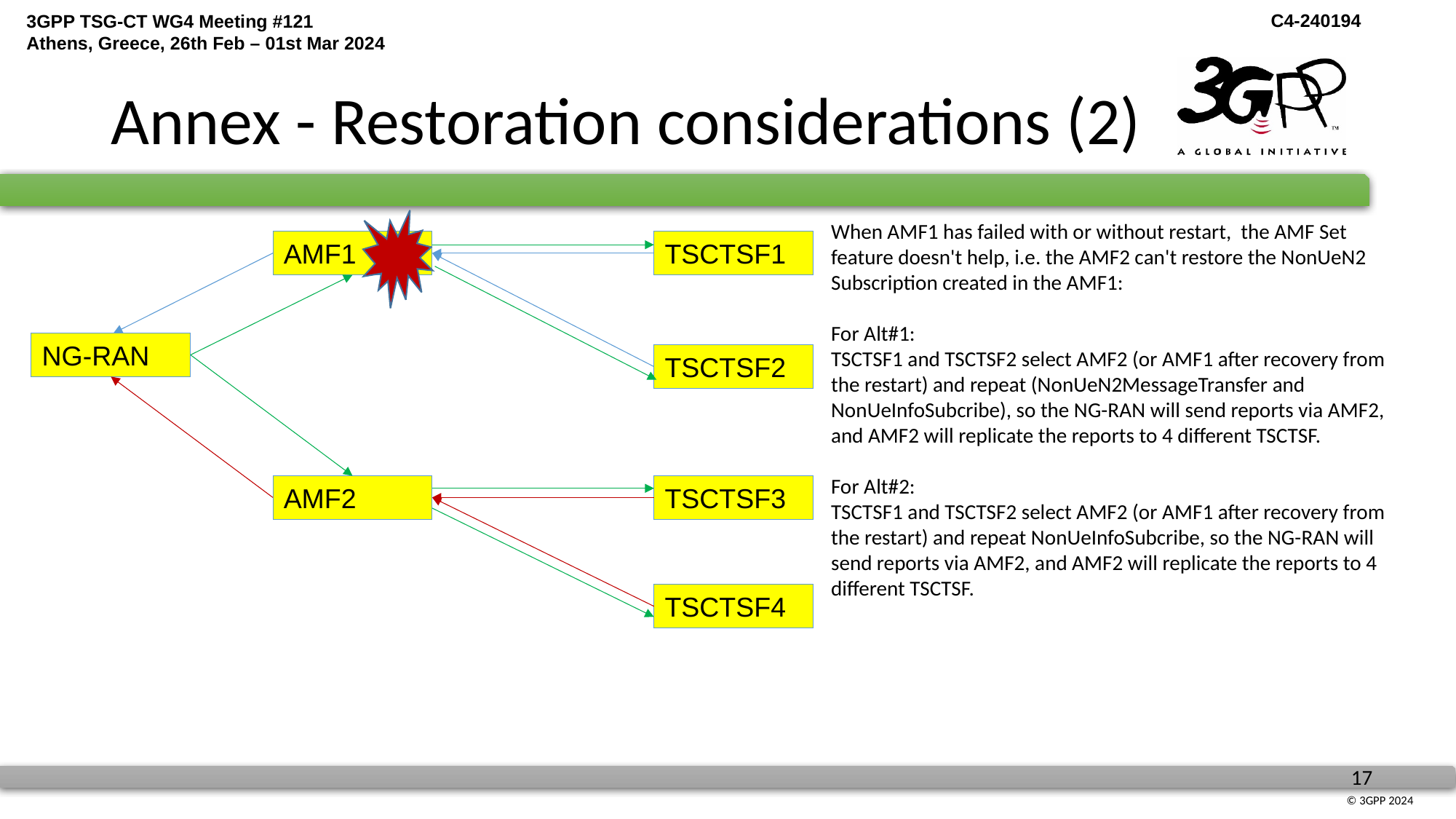

# Annex - Restoration considerations (2)

When AMF1 has failed with or without restart,  the AMF Set feature doesn't help, i.e. the AMF2 can't restore the NonUeN2 Subscription created in the AMF1:

For Alt#1:
TSCTSF1 and TSCTSF2 select AMF2 (or AMF1 after recovery from the restart) and repeat (NonUeN2MessageTransfer and NonUeInfoSubcribe), so the NG-RAN will send reports via AMF2, and AMF2 will replicate the reports to 4 different TSCTSF.

For Alt#2:
TSCTSF1 and TSCTSF2 select AMF2 (or AMF1 after recovery from the restart) and repeat NonUeInfoSubcribe, so the NG-RAN will send reports via AMF2, and AMF2 will replicate the reports to 4 different TSCTSF.

AMF1
TSCTSF1
NG-RAN
TSCTSF2
AMF2
TSCTSF3
TSCTSF4